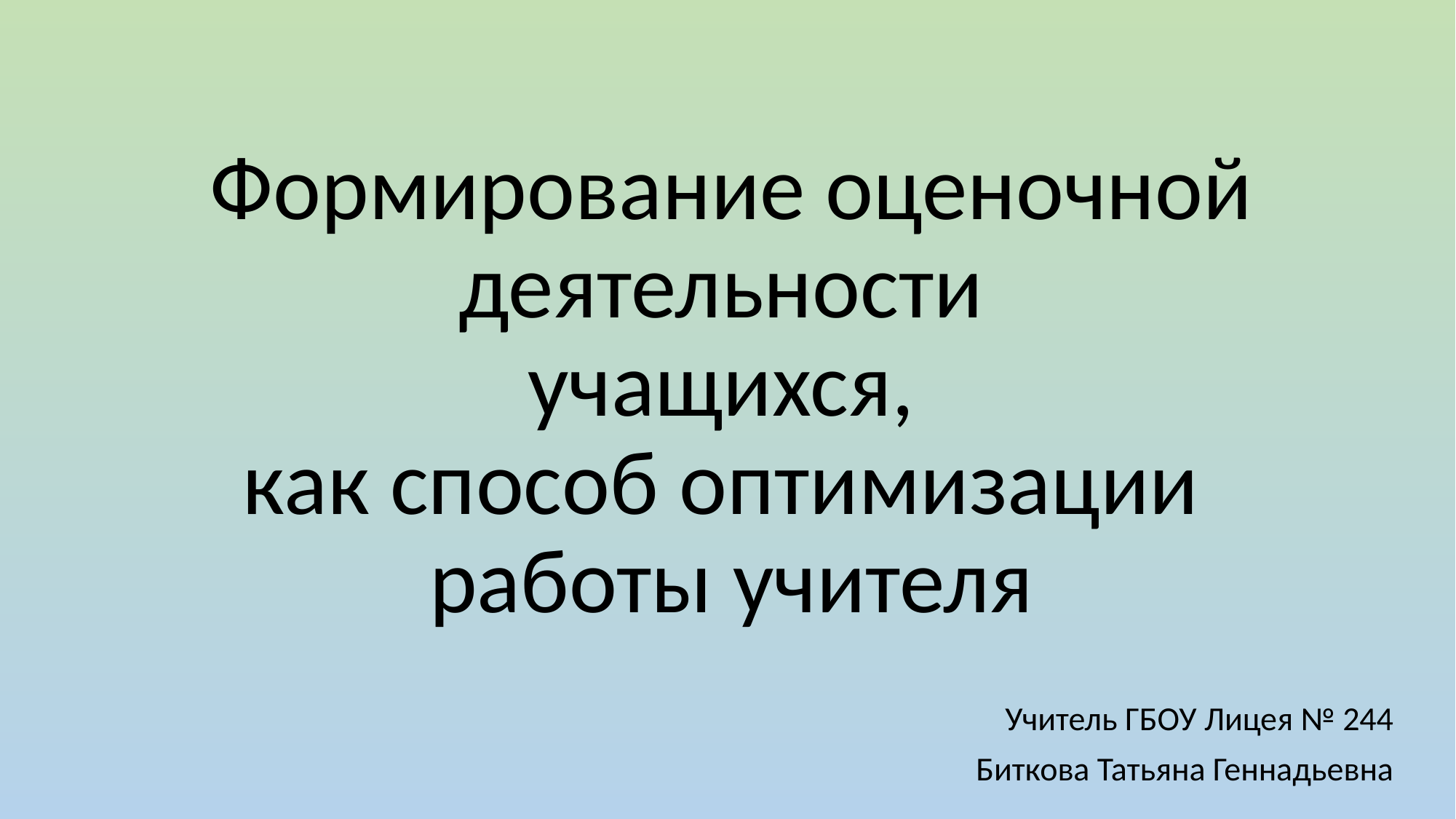

# Формирование оценочной деятельности учащихся, как способ оптимизации работы учителя
Учитель ГБОУ Лицея № 244
Биткова Татьяна Геннадьевна